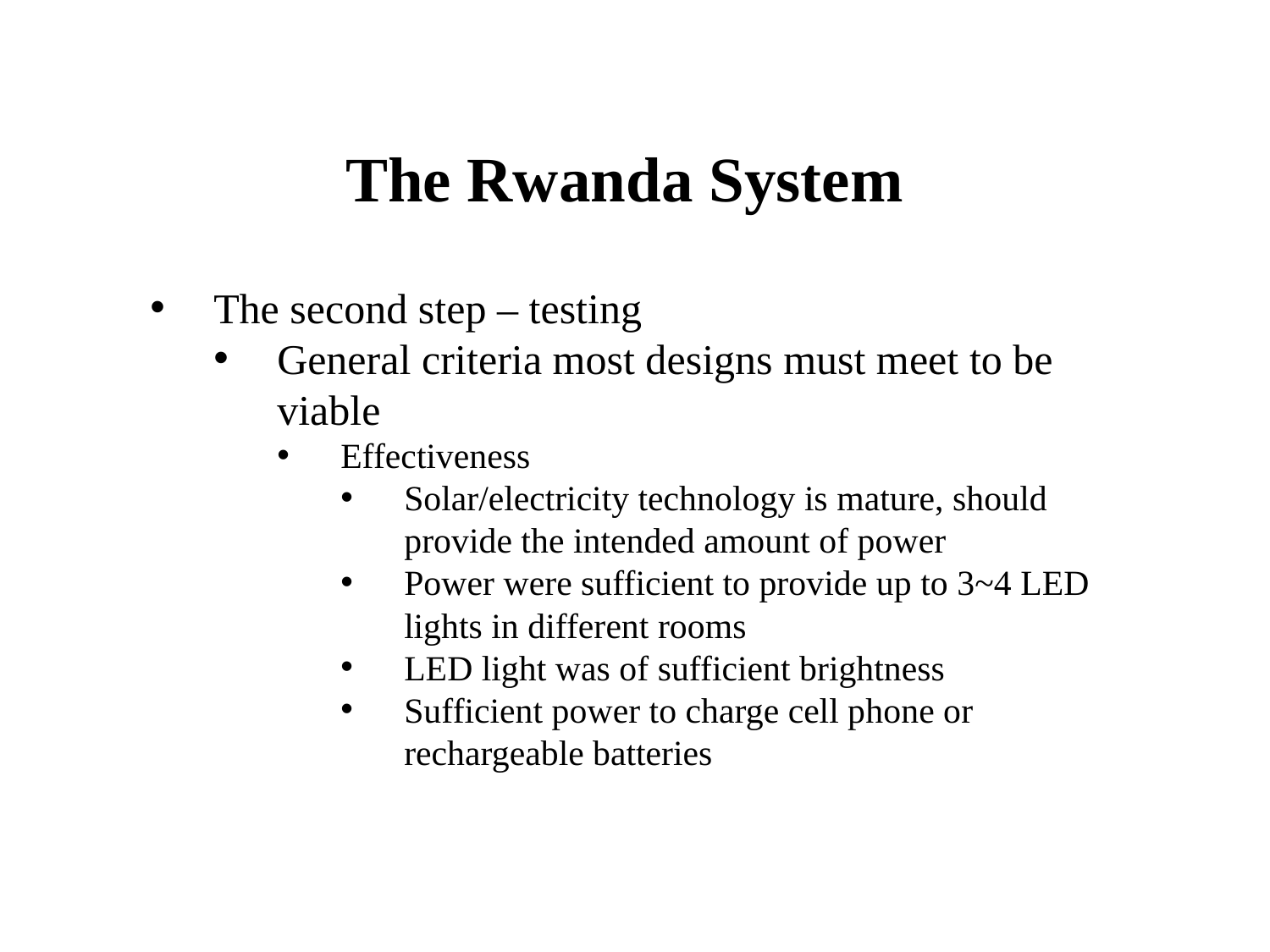

# The Rwanda System
The second step – testing
General criteria most designs must meet to be viable
Effectiveness
Solar/electricity technology is mature, should provide the intended amount of power
Power were sufficient to provide up to 3~4 LED lights in different rooms
LED light was of sufficient brightness
Sufficient power to charge cell phone or rechargeable batteries